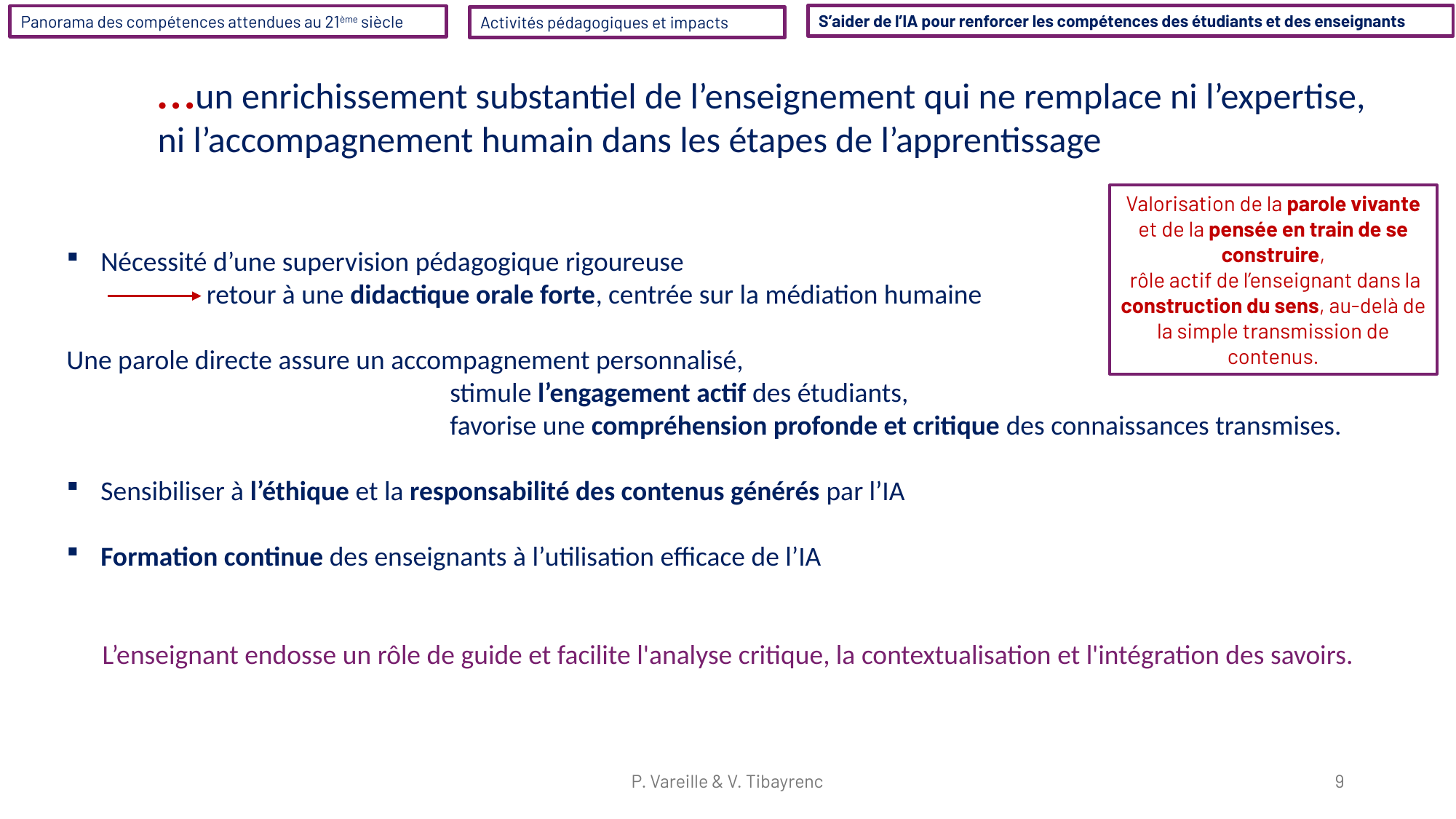

S’aider de l’IA pour renforcer les compétences des étudiants et des enseignants
Panorama des compétences attendues au 21ème siècle
Activités pédagogiques et impacts
# …un enrichissement substantiel de l’enseignement qui ne remplace ni l’expertise, ni l’accompagnement humain dans les étapes de l’apprentissage
Valorisation de la parole vivante et de la pensée en train de se construire,
 rôle actif de l’enseignant dans la construction du sens, au-delà de la simple transmission de contenus.
Nécessité d’une supervision pédagogique rigoureuse
	     retour à une didactique orale forte, centrée sur la médiation humaine

Une parole directe assure un accompagnement personnalisé,
                                                              stimule l’engagement actif des étudiants,
                                                              favorise une compréhension profonde et critique des connaissances transmises.

Sensibiliser à l’éthique et la responsabilité des contenus générés par l’IA

Formation continue des enseignants à l’utilisation efficace de l’IA

L’enseignant endosse un rôle de guide et facilite l'analyse critique, la contextualisation et l'intégration des savoirs.

P. Vareille & V. Tibayrenc
9